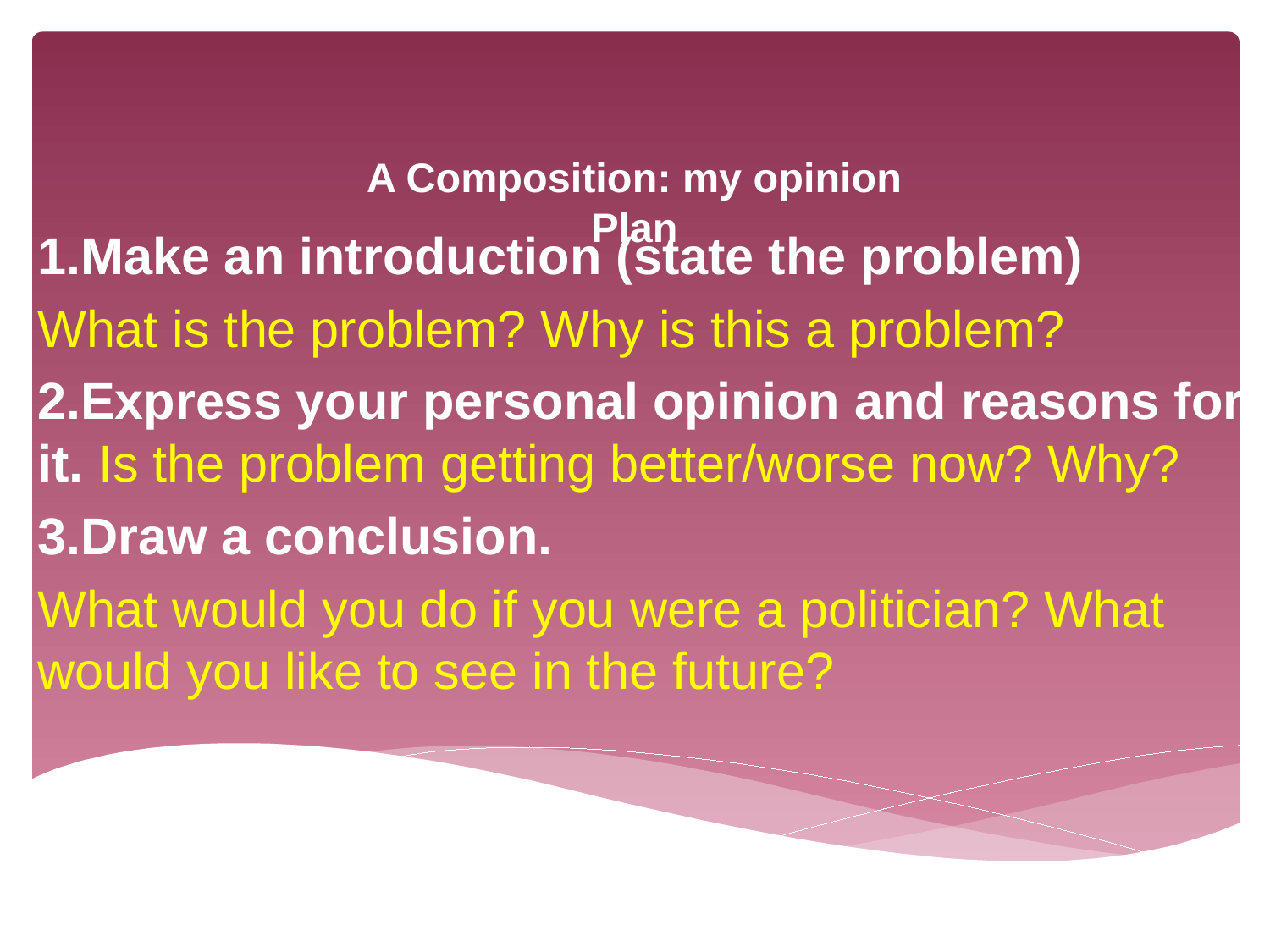

# A Composition: my opinion Plan
1.Make an introduction (state the problem)
What is the problem? Why is this a problem?
2.Express your personal opinion and reasons for it. Is the problem getting better/worse now? Why?
3.Draw a conclusion.
What would you do if you were a politician? What would you like to see in the future?